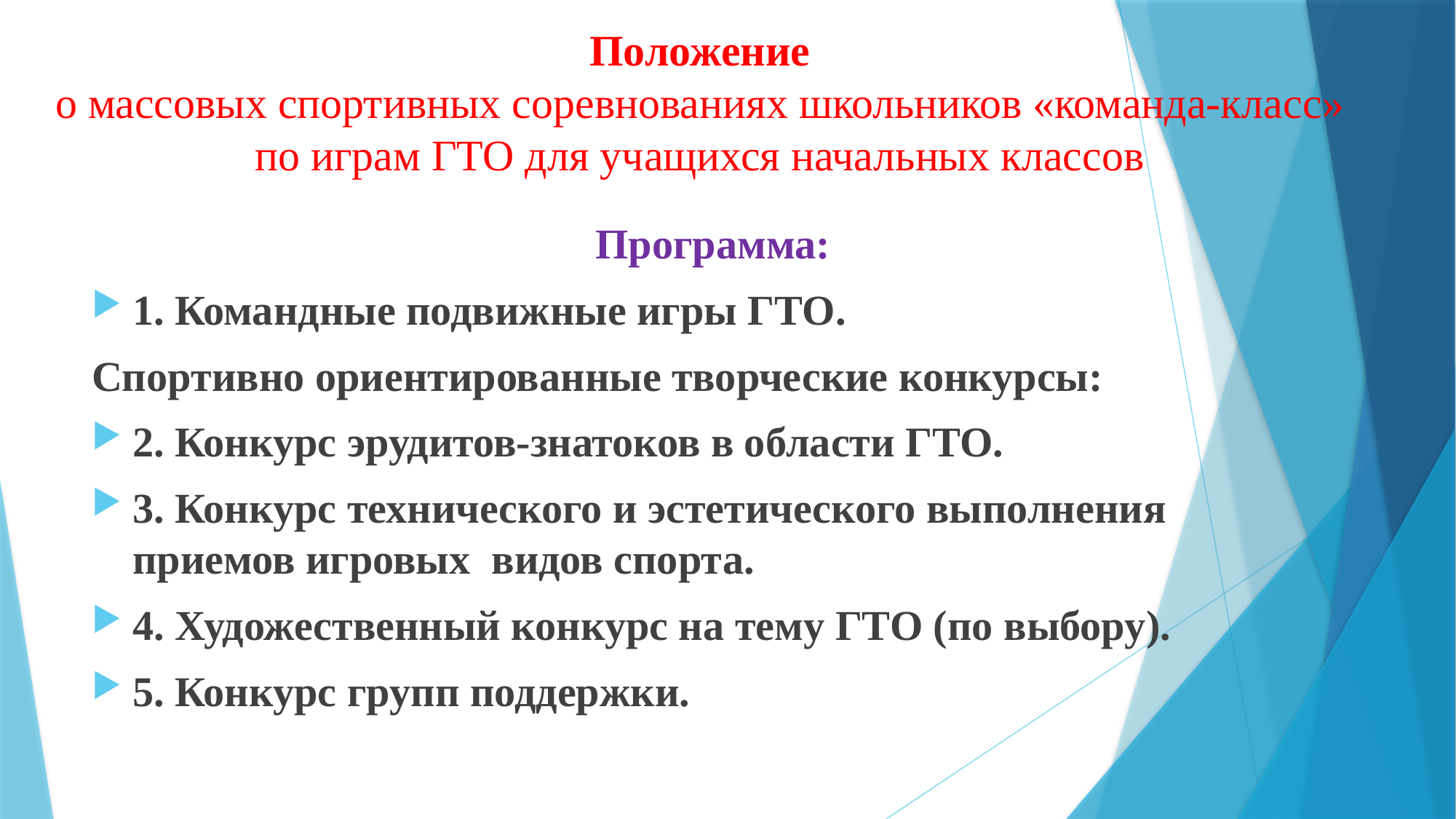

# Положение о массовых спортивных соревнованиях школьников «команда-класс» по играм ГТО для учащихся начальных классов
Программа:
1. Командные подвижные игры ГТО.
Спортивно ориентированные творческие конкурсы:
2. Конкурс эрудитов-знатоков в области ГТО.
3. Конкурс технического и эстетического выполнения приемов игровых  видов спорта.
4. Художественный конкурс на тему ГТО (по выбору).
5. Конкурс групп поддержки.